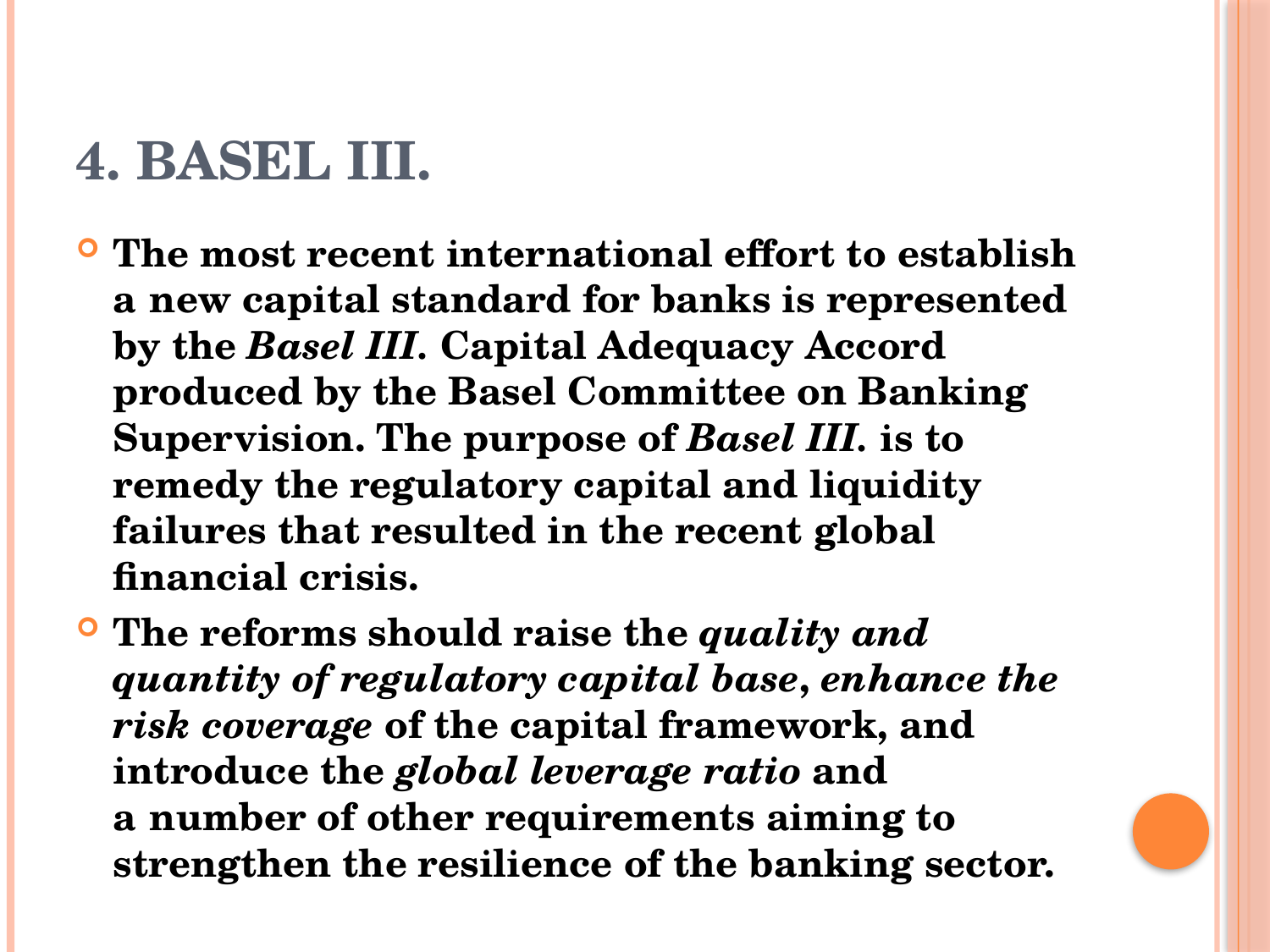

# 4. Basel III.
The most recent international effort to establish a new capital standard for banks is represented by the Basel III. Capital Adequacy Accord produced by the Basel Committee on Banking Supervision. The purpose of Basel III. is to remedy the regulatory capital and liquidity failures that resulted in the recent global financial crisis.
The reforms should raise the quality and quantity of regulatory capital base, enhance the risk coverage of the capital framework, and introduce the global leverage ratio and a number of other requirements aiming to strengthen the resilience of the banking sector.